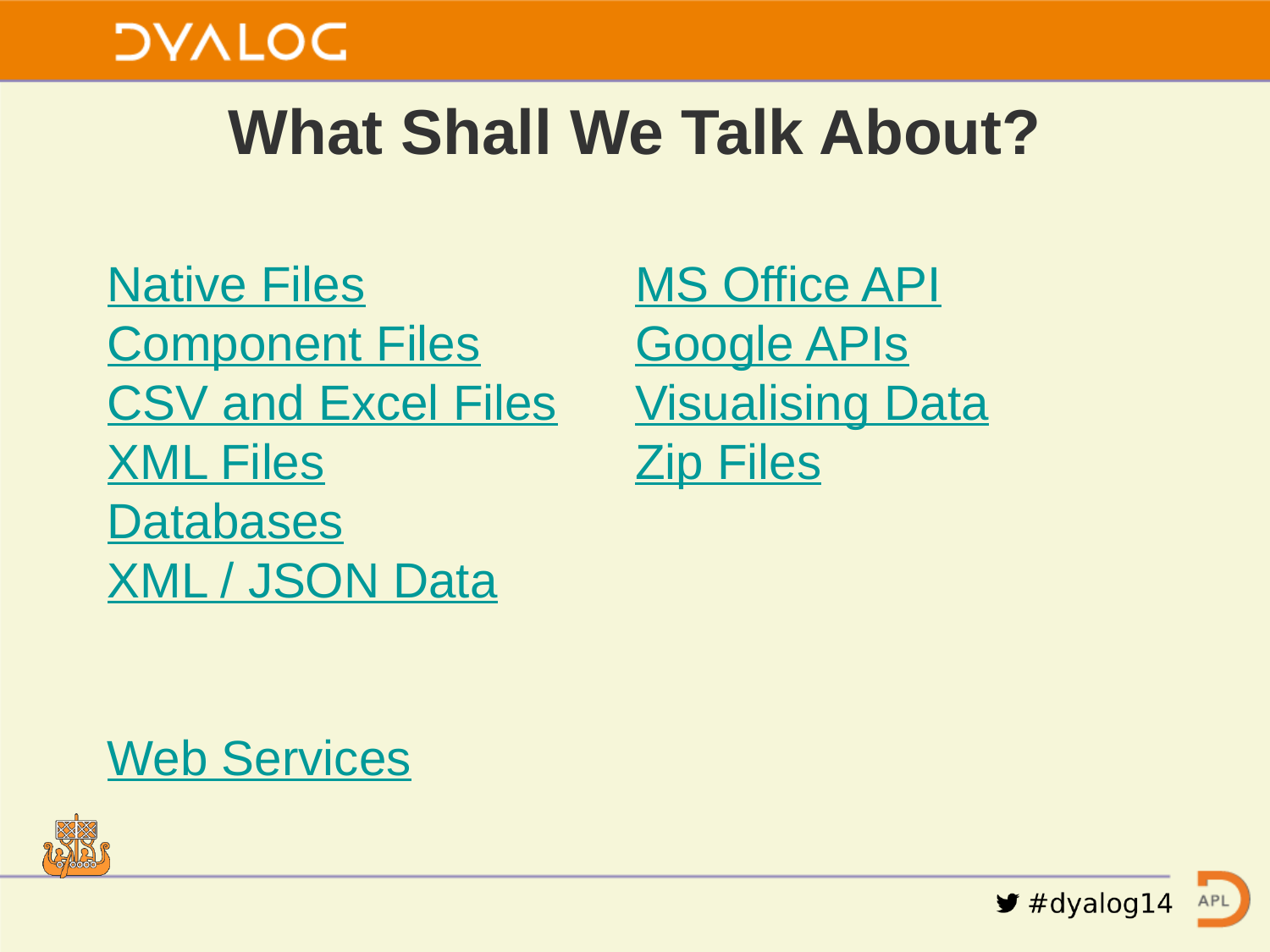

# What Shall We Talk About?
Native Files
Component Files
CSV and Excel Files
XML Files
Databases
XML / JSON Data

Web Services
MS Office API
Google APIs
Visualising Data
Zip Files